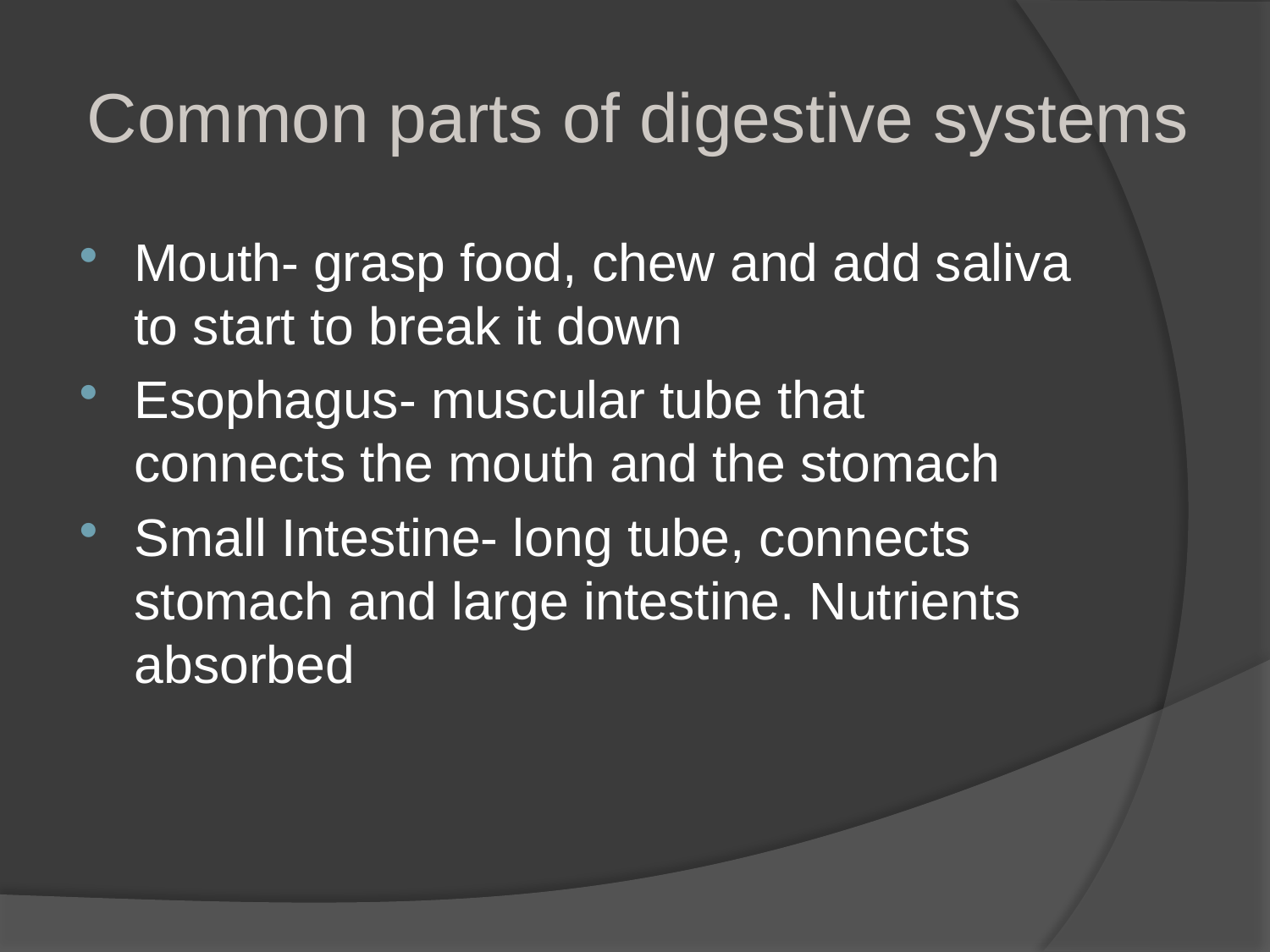

# Common parts of digestive systems
Mouth- grasp food, chew and add saliva to start to break it down
Esophagus- muscular tube that connects the mouth and the stomach
Small Intestine- long tube, connects stomach and large intestine. Nutrients absorbed